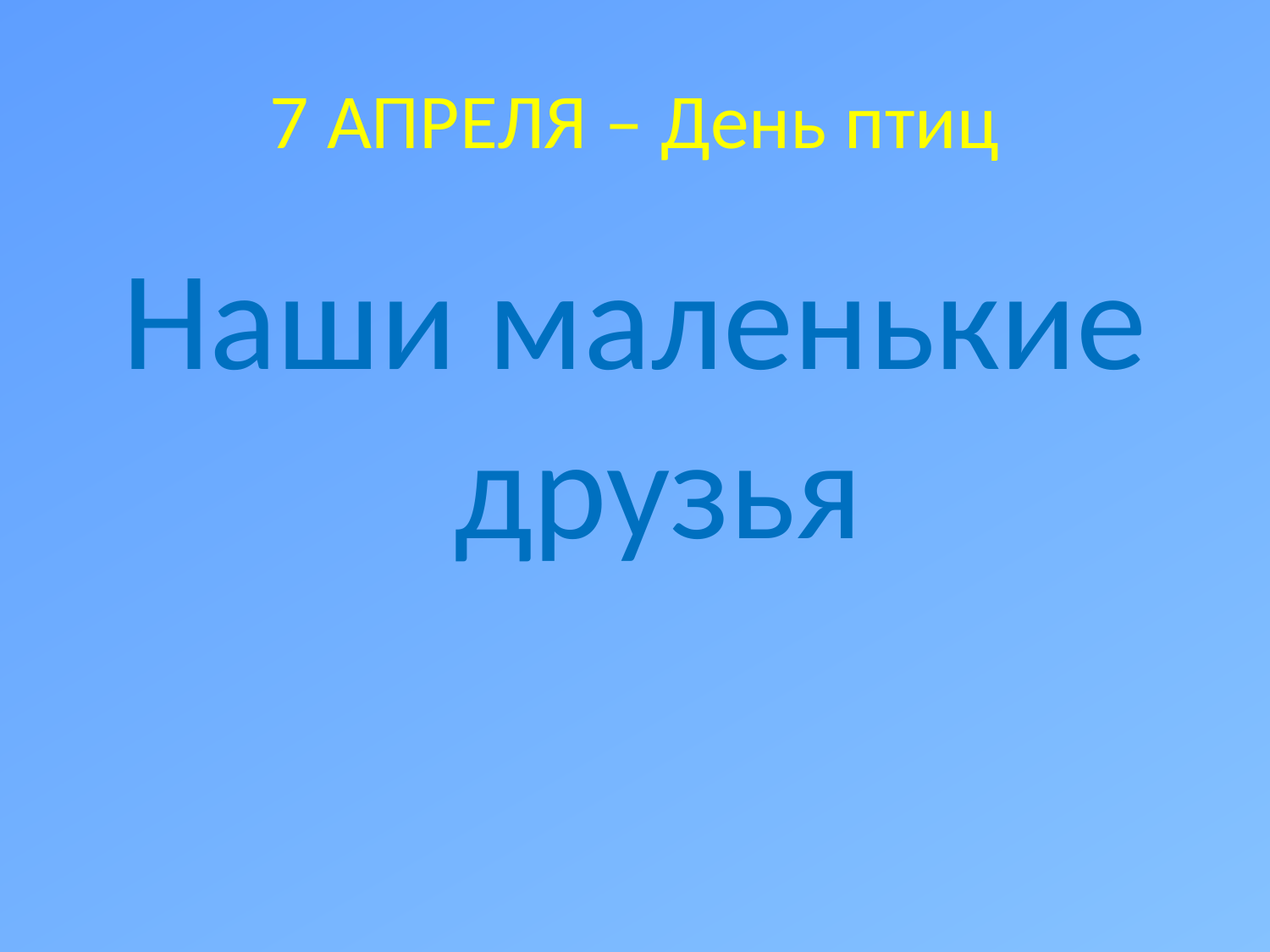

# 7 АПРЕЛЯ – День птиц
Наши маленькие друзья